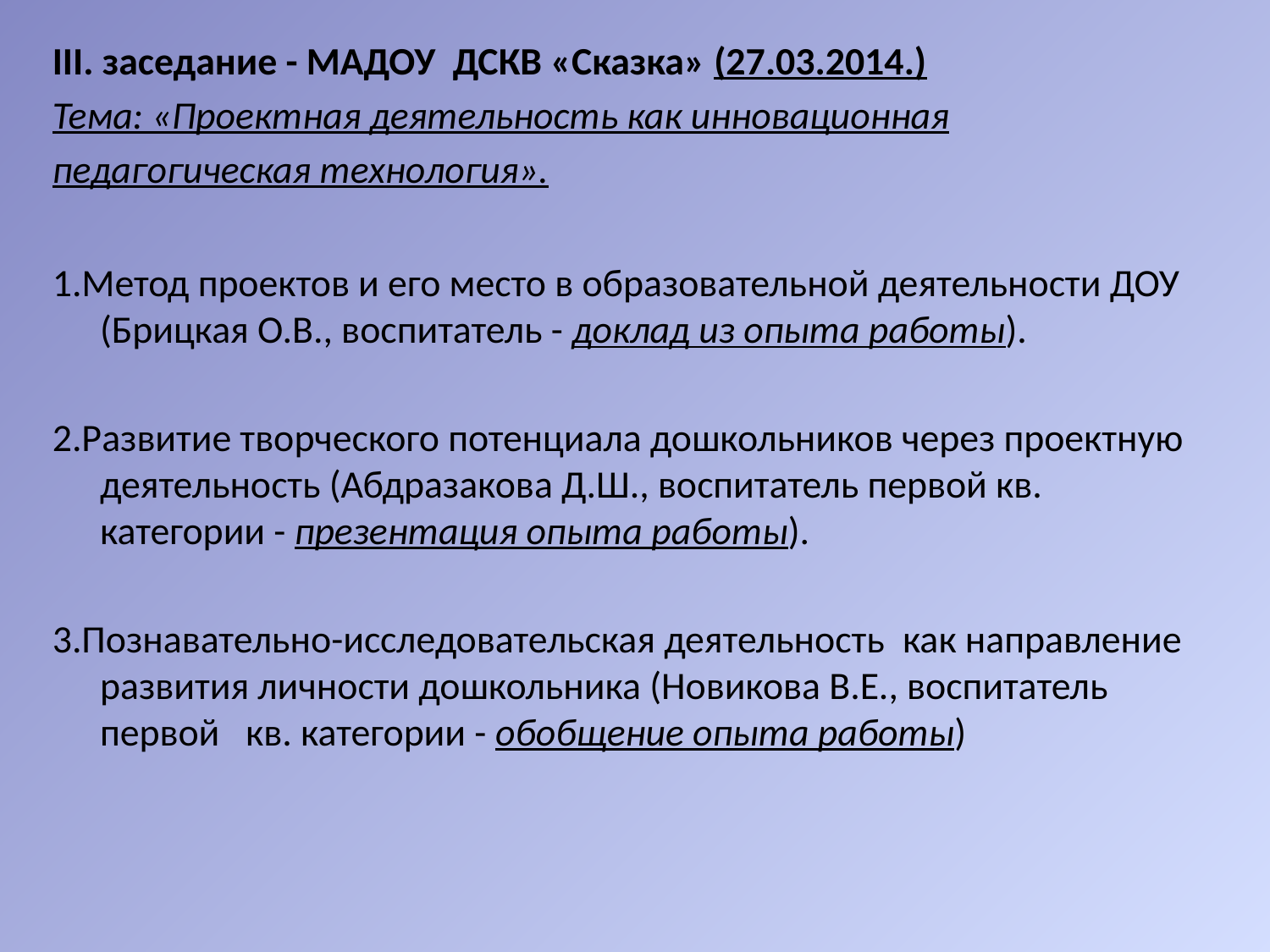

III. заседание - МАДОУ  ДСКВ «Сказка» (27.03.2014.)
Тема: «Проектная деятельность как инновационная
педагогическая технология».

1.Метод проектов и его место в образовательной деятельности ДОУ (Брицкая О.В., воспитатель - доклад из опыта работы).

2.Развитие творческого потенциала дошкольников через проектную деятельность (Абдразакова Д.Ш., воспитатель первой кв. категории - презентация опыта работы).

3.Познавательно-исследовательская деятельность  как направление развития личности дошкольника (Новикова В.Е., воспитатель первой   кв. категории - обобщение опыта работы)